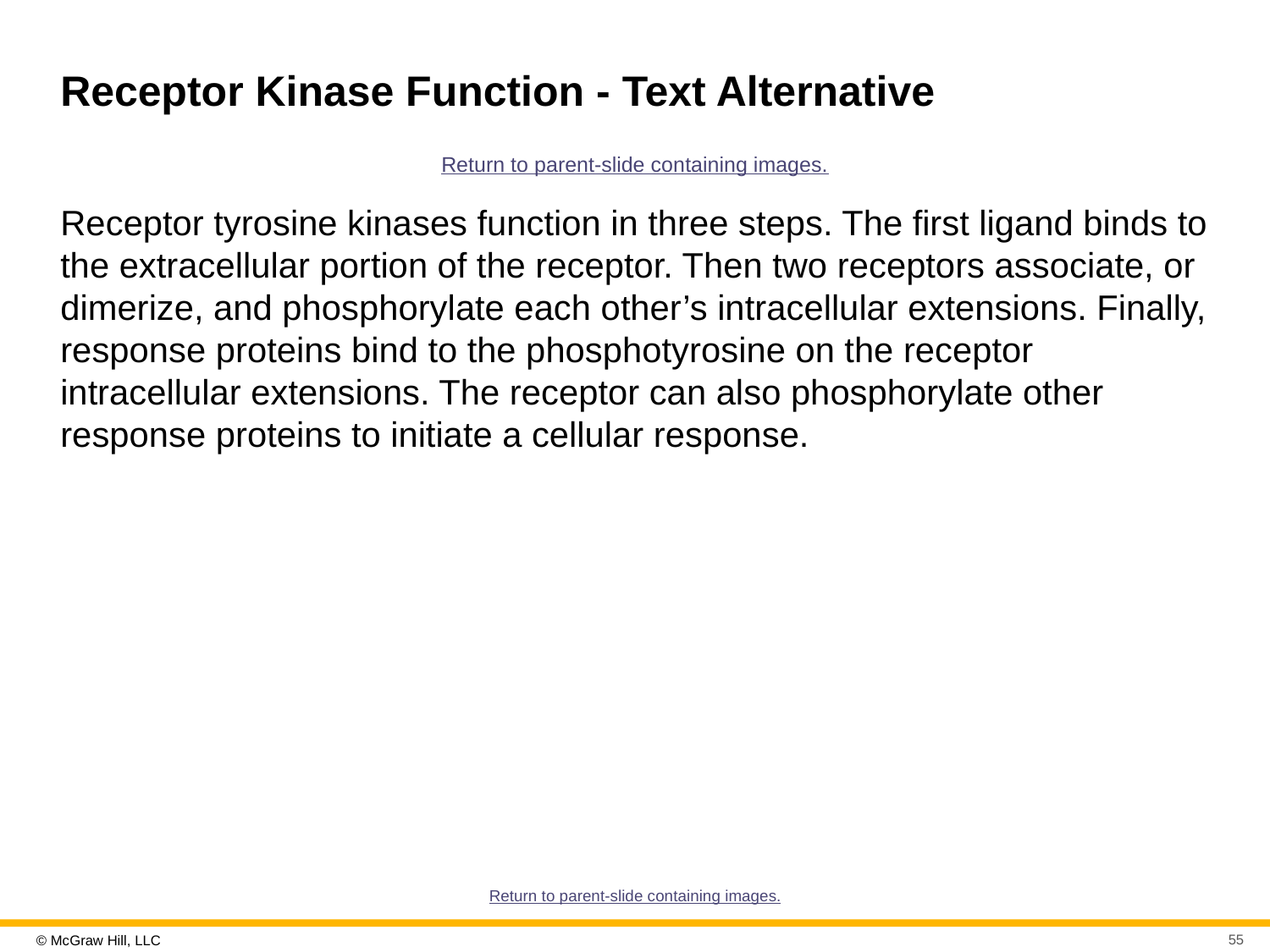

# Receptor Kinase Function - Text Alternative
Return to parent-slide containing images.
Receptor tyrosine kinases function in three steps. The first ligand binds to the extracellular portion of the receptor. Then two receptors associate, or dimerize, and phosphorylate each other’s intracellular extensions. Finally, response proteins bind to the phosphotyrosine on the receptor intracellular extensions. The receptor can also phosphorylate other response proteins to initiate a cellular response.
Return to parent-slide containing images.
55